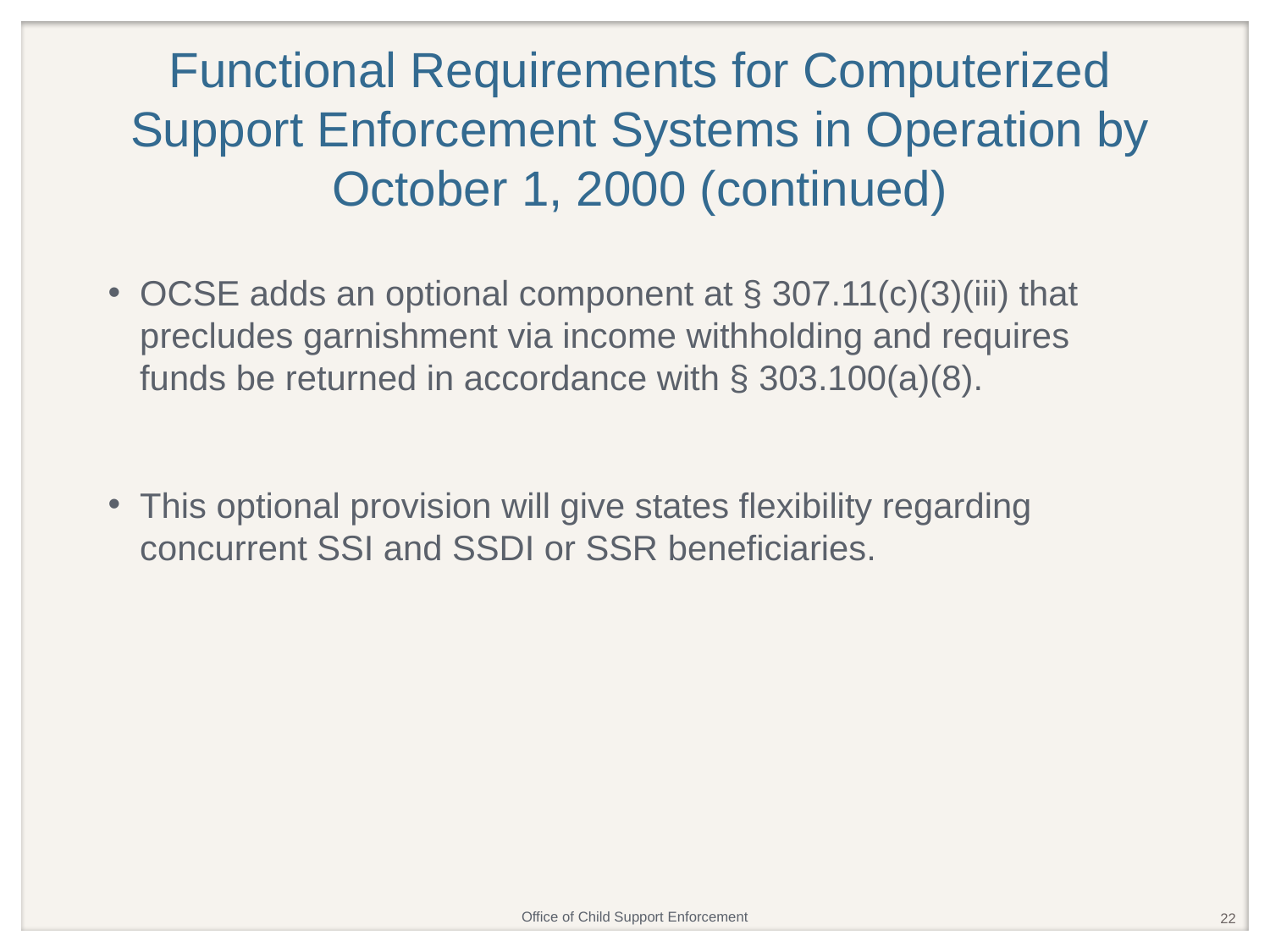

# Functional Requirements for Computerized Support Enforcement Systems in Operation by October 1, 2000 (continued)
OCSE adds an optional component at § 307.11(c)(3)(iii) that precludes garnishment via income withholding and requires funds be returned in accordance with § 303.100(a)(8).

This optional provision will give states flexibility regarding concurrent SSI and SSDI or SSR beneficiaries.

22